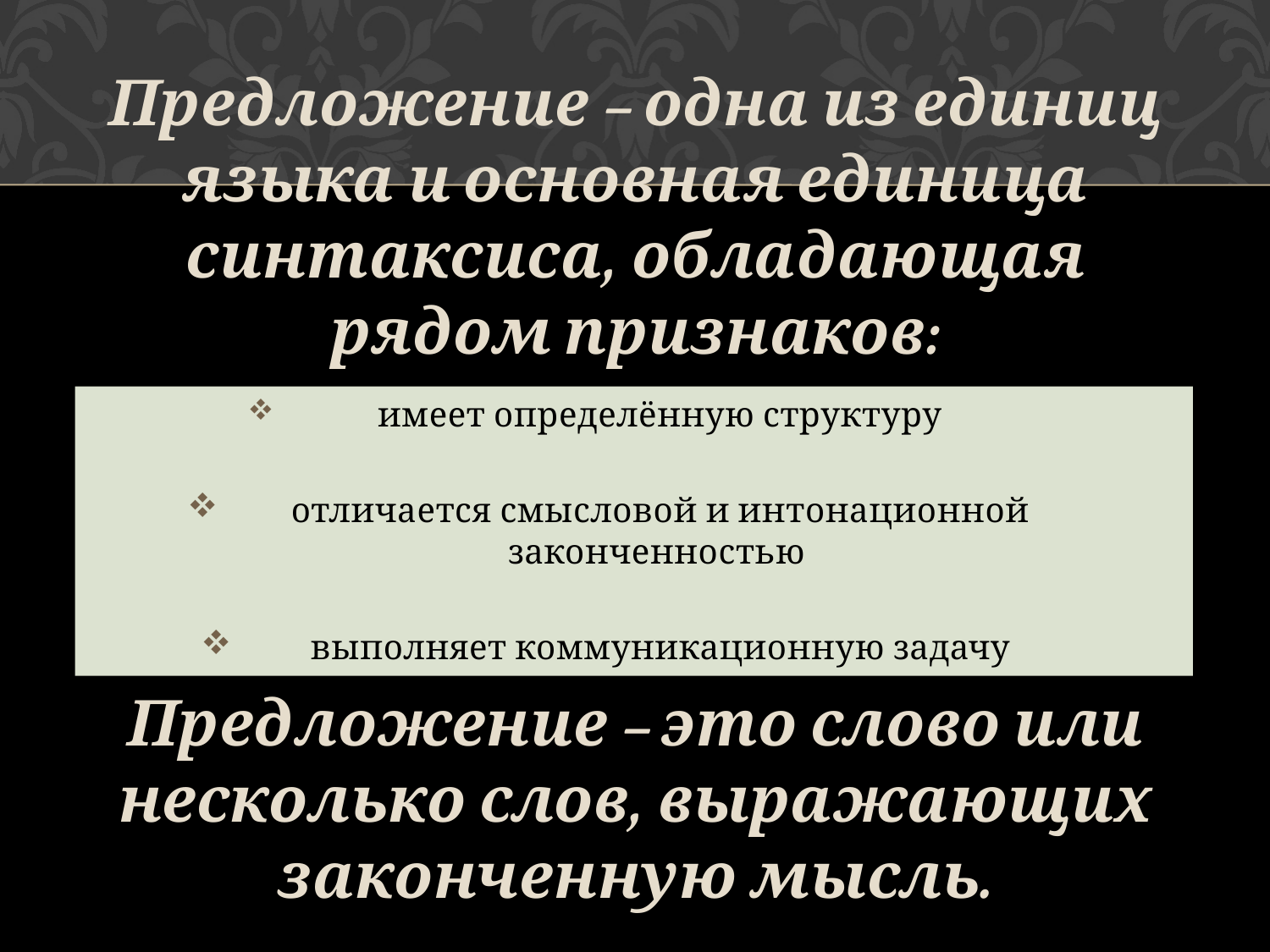

Предложение – одна из единиц языка и основная единица синтаксиса, обладающая рядом признаков:
Предложение – это слово или несколько слов, выражающих законченную мысль.
 имеет определённую структуру

 отличается смысловой и интонационной законченностью

 выполняет коммуникационную задачу